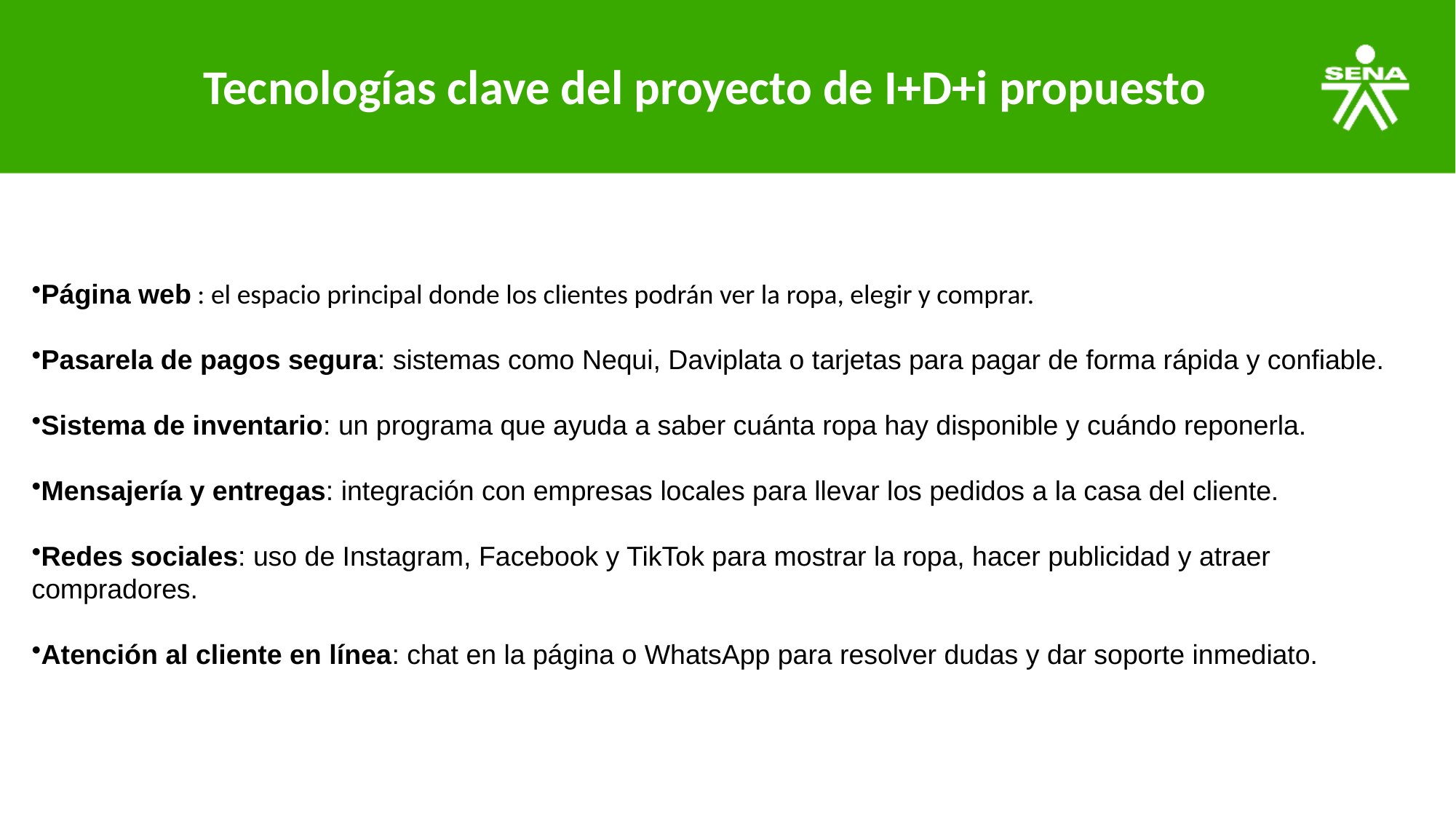

Tecnologías clave del proyecto de I+D+i propuesto
Página web : el espacio principal donde los clientes podrán ver la ropa, elegir y comprar.

Pasarela de pagos segura: sistemas como Nequi, Daviplata o tarjetas para pagar de forma rápida y confiable.

Sistema de inventario: un programa que ayuda a saber cuánta ropa hay disponible y cuándo reponerla.

Mensajería y entregas: integración con empresas locales para llevar los pedidos a la casa del cliente.

Redes sociales: uso de Instagram, Facebook y TikTok para mostrar la ropa, hacer publicidad y atraer compradores.

Atención al cliente en línea: chat en la página o WhatsApp para resolver dudas y dar soporte inmediato.